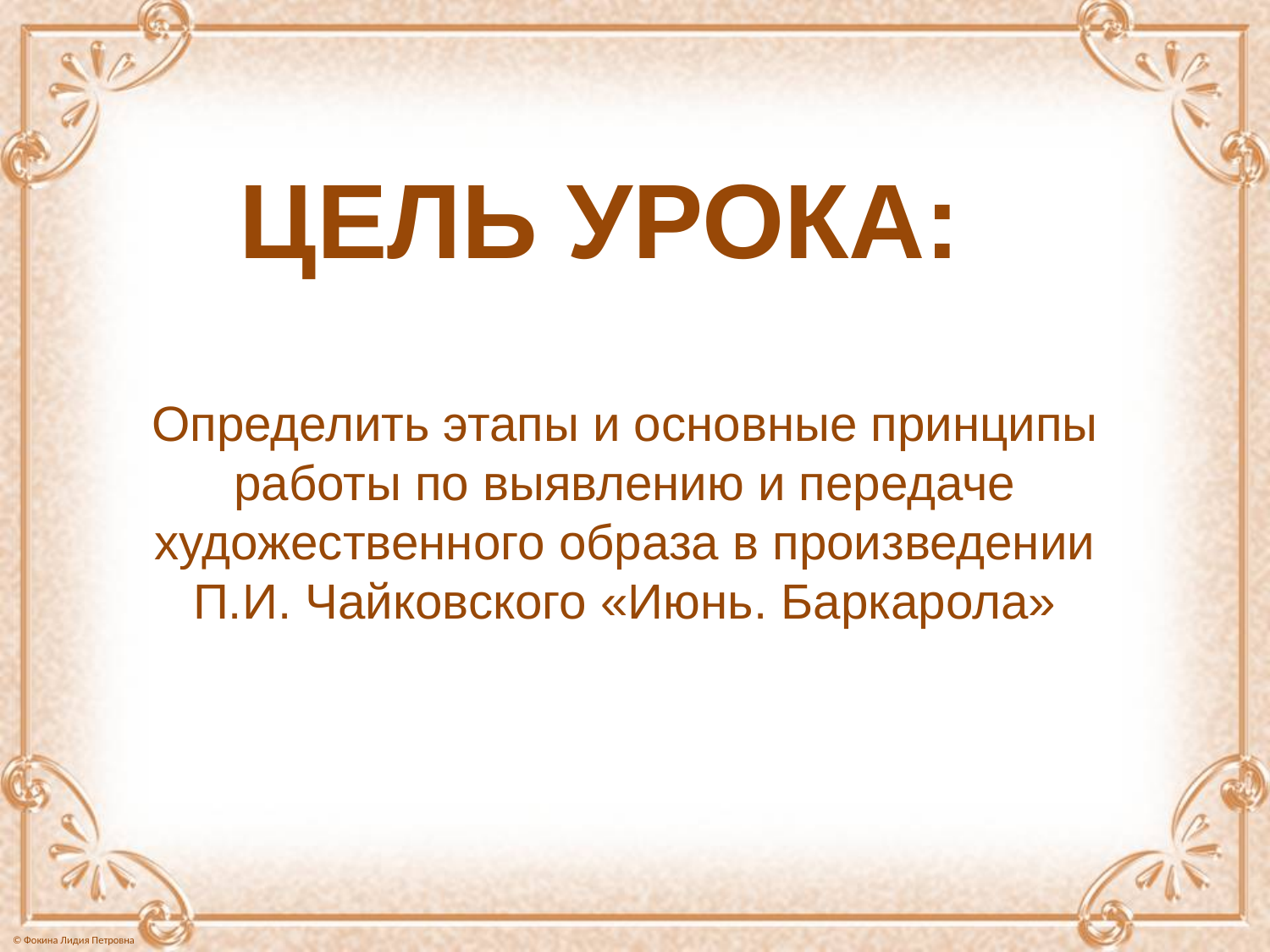

ЦЕЛЬ УРОКА:
Определить этапы и основные принципы работы по выявлению и передаче художественного образа в произведении П.И. Чайковского «Июнь. Баркарола»